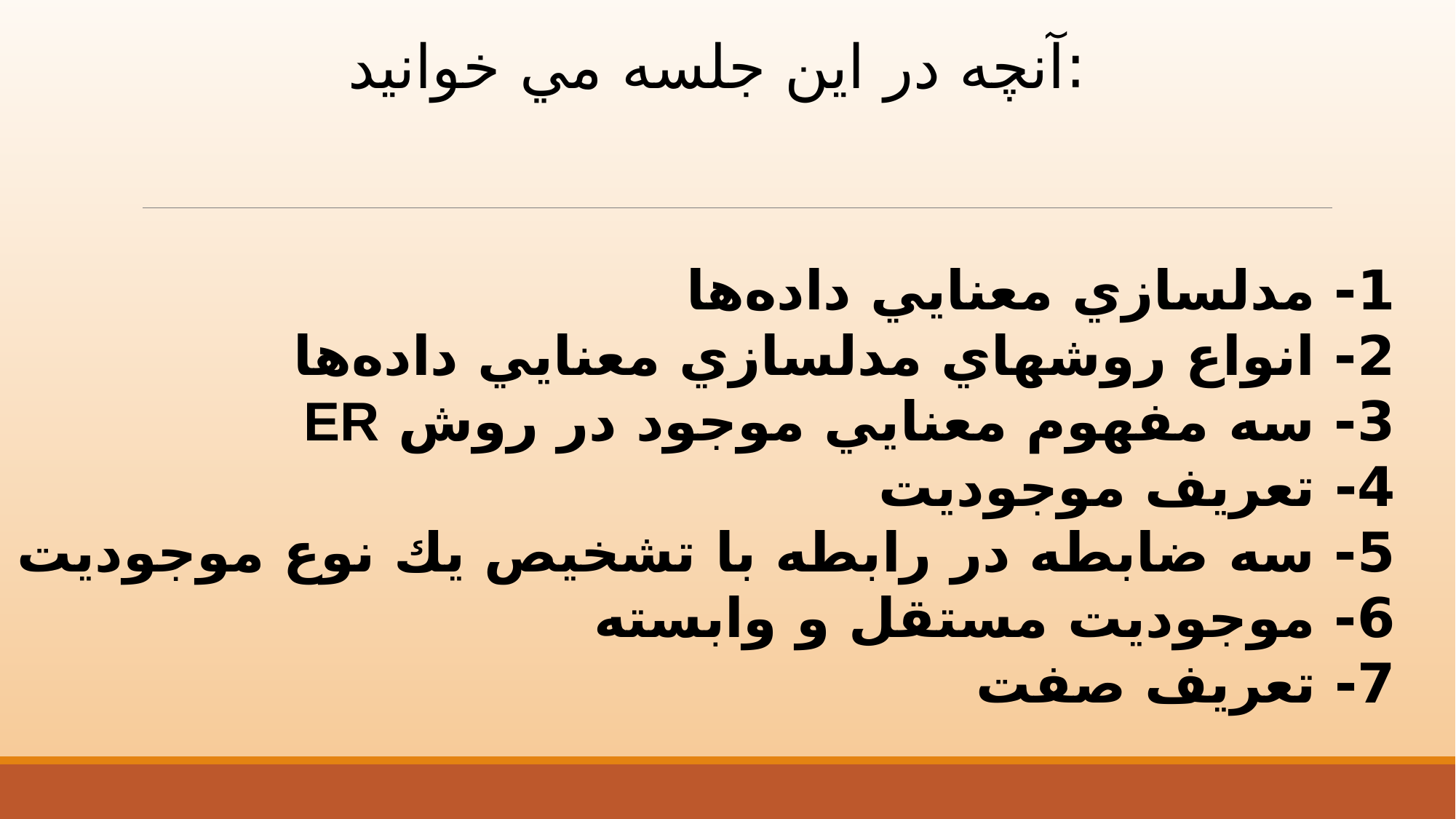

آنچه در اين جلسه مي خوانيد:
1- مدلسازي معنايي داده‌ها
2- انواع روشهاي مدلسازي معنايي داده‌ها
3- سه مفهوم معنايي موجود در روش ER
4- تعريف موجوديت
5- سه ضابطه در رابطه با تشخيص يك نوع موجوديت
6- موجوديت مستقل و وابسته
7- تعريف صفت